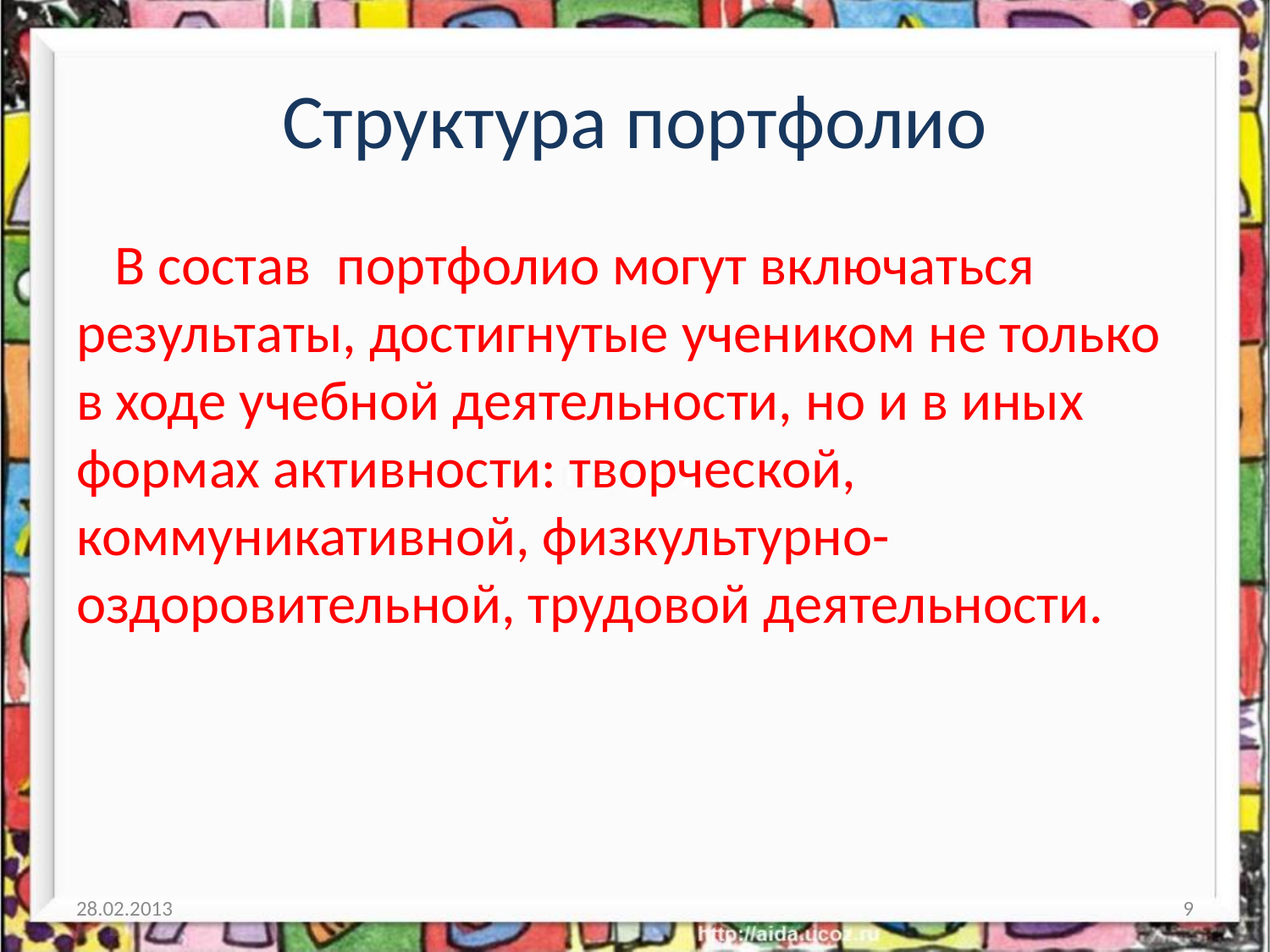

# Структура портфолио
   В состав  портфолио могут включаться результаты, достигнутые учеником не только в ходе учебной деятельности, но и в иных формах активности: творческой, коммуникативной, физкультурно- оздоровительной, трудовой деятельности.
28.02.2013
9